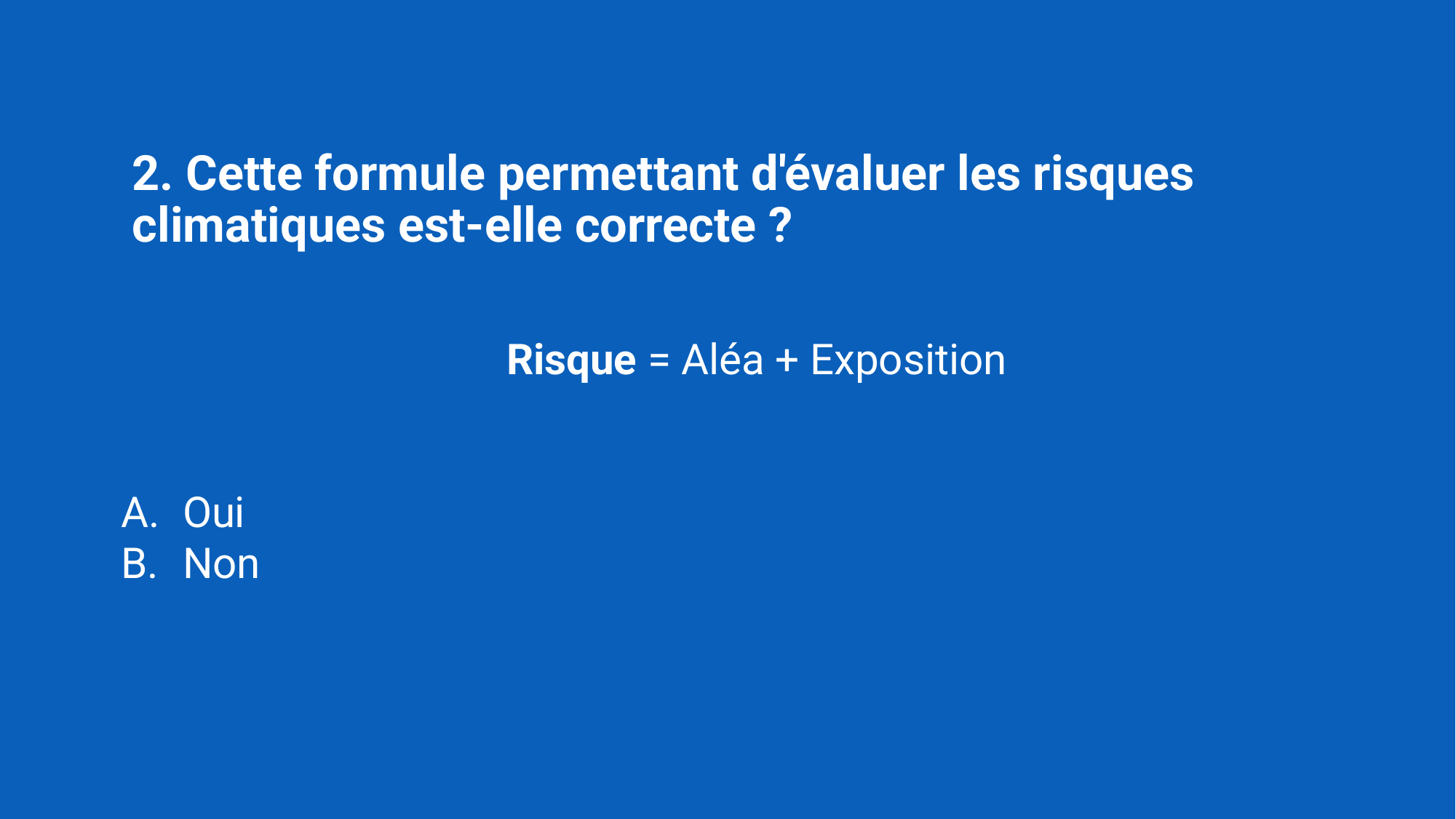

2. Cette formule permettant d'évaluer les risques climatiques est-elle correcte ?

Risque = Aléa + Exposition

Oui
Non